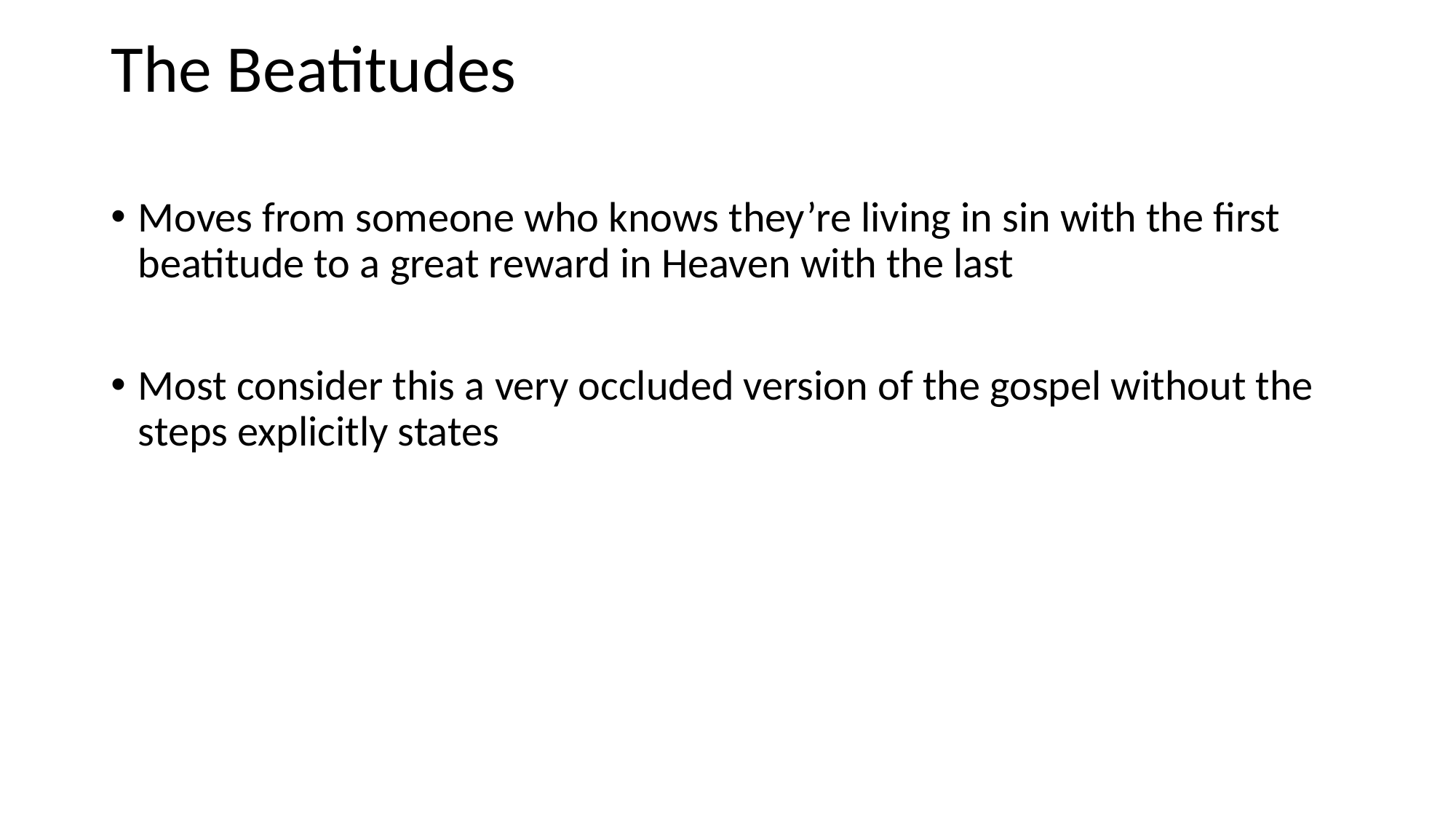

# The Beatitudes

Moves from someone who knows they’re living in sin with the first beatitude to a great reward in Heaven with the last

Most consider this a very occluded version of the gospel without the steps explicitly states